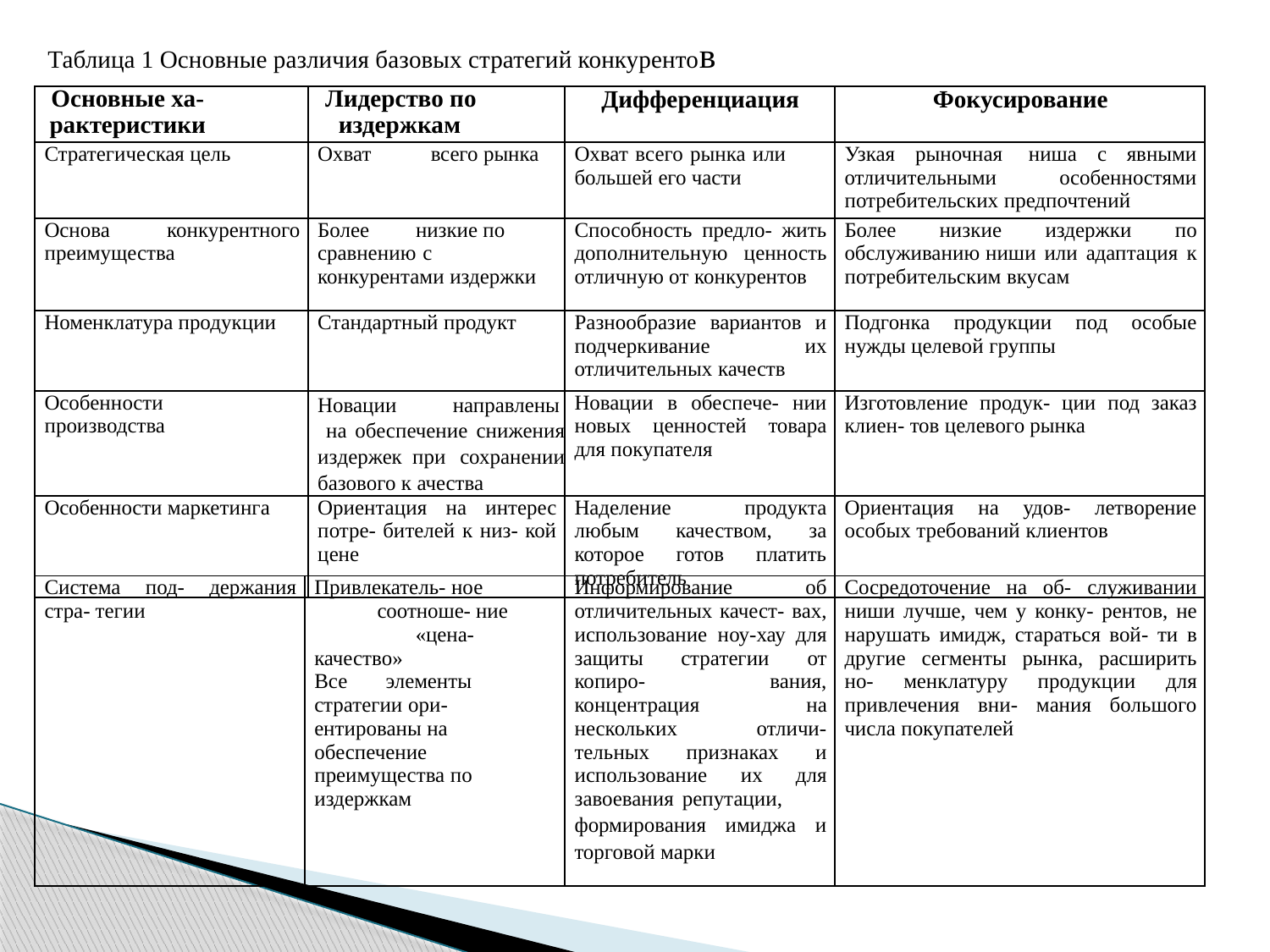

Таблица 1 Основные различия базовых стратегий конкурентов
| Основные ха- рактеристики | Лидерство по издержкам | Дифференциация | Фокусирование |
| --- | --- | --- | --- |
| Стратегическая цель | Охват всего рынка | Охват всего рынка или большей его части | Узкая рыночная ниша с явными отличительными особенностями потребительских предпочтений |
| Основа конкурентного преимущества | Более низкие по сравнению с конкурентами издержки | Способность предло- жить дополнительную ценность отличную от конкурентов | Более низкие издержки по обслуживанию ниши или адаптация к потребительским вкусам |
| Номенклатура продукции | Стандартный продукт | Разнообразие вариантов и подчеркивание их отличительных качеств | Подгонка продукции под особые нужды целевой группы |
| Особенности производства | Новации направлены на обеспечение снижения издержек при сохранении базового к ачества | Новации в обеспече- нии новых ценностей товара для покупателя | Изготовление продук- ции под заказ клиен- тов целевого рынка |
| Особенности маркетинга | Ориентация на интерес потре- бителей к низ- кой цене | Наделение продукта любым качеством, за которое готов платить потребитель | Ориентация на удов- летворение особых требований клиентов |
| Система под- держания стра- тегии | Привлекатель- ное соотноше- ние «цена- качество» Все элементы стратегии ори- ентированы на обеспечение преимущества по издержкам | Информирование об отличительных качест- вах, использование ноу-хау для защиты стратегии от копиро- вания, концентрация на нескольких отличи- тельных признаках и использование их для завоевания репутации, формирования имиджа и торговой марки | Сосредоточение на об- служивании ниши лучше, чем у конку- рентов, не нарушать имидж, стараться вой- ти в другие сегменты рынка, расширить но- менклатуру продукции для привлечения вни- мания большого числа покупателей |
| --- | --- | --- | --- |